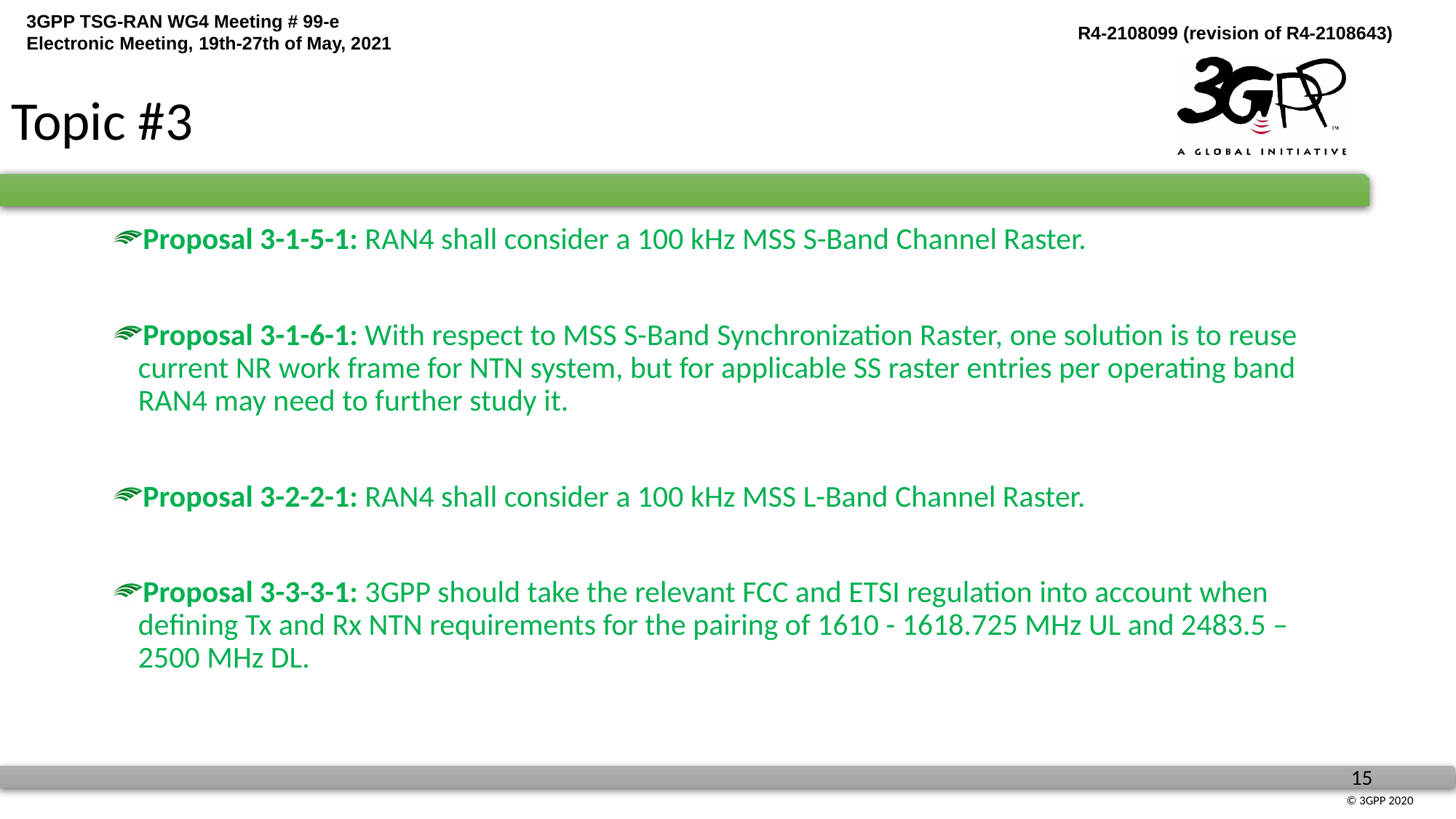

# Topic #3
Proposal 3-1-5-1: RAN4 shall consider a 100 kHz MSS S-Band Channel Raster.

Proposal 3-1-6-1: With respect to MSS S-Band Synchronization Raster, one solution is to reuse current NR work frame for NTN system, but for applicable SS raster entries per operating band RAN4 may need to further study it.

Proposal 3-2-2-1: RAN4 shall consider a 100 kHz MSS L-Band Channel Raster.

Proposal 3-3-3-1: 3GPP should take the relevant FCC and ETSI regulation into account when defining Tx and Rx NTN requirements for the pairing of 1610 - 1618.725 MHz UL and 2483.5 – 2500 MHz DL.